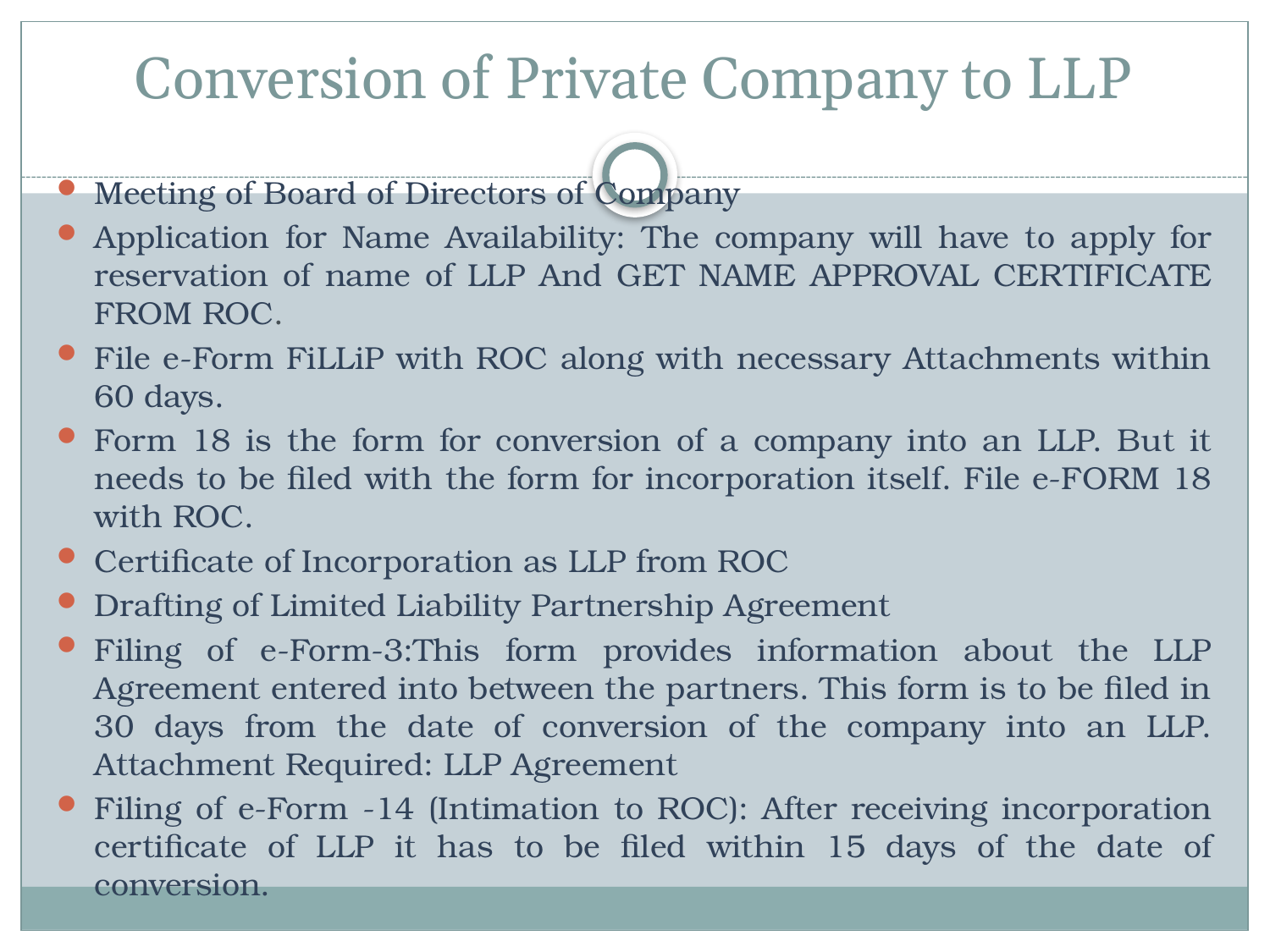

# Conversion of Private Company to LLP
Meeting of Board of Directors of Company
Application for Name Availability: The company will have to apply for reservation of name of LLP And GET NAME APPROVAL CERTIFICATE FROM ROC.
File e-Form FiLLiP with ROC along with necessary Attachments within 60 days.
Form 18 is the form for conversion of a company into an LLP. But it needs to be filed with the form for incorporation itself. File e-FORM 18 with ROC.
Certificate of Incorporation as LLP from ROC
Drafting of Limited Liability Partnership Agreement
Filing of e-Form-3:This form provides information about the LLP Agreement entered into between the partners. This form is to be filed in 30 days from the date of conversion of the company into an LLP. Attachment Required: LLP Agreement
Filing of e-Form -14 (Intimation to ROC): After receiving incorporation certificate of LLP it has to be filed within 15 days of the date of conversion.